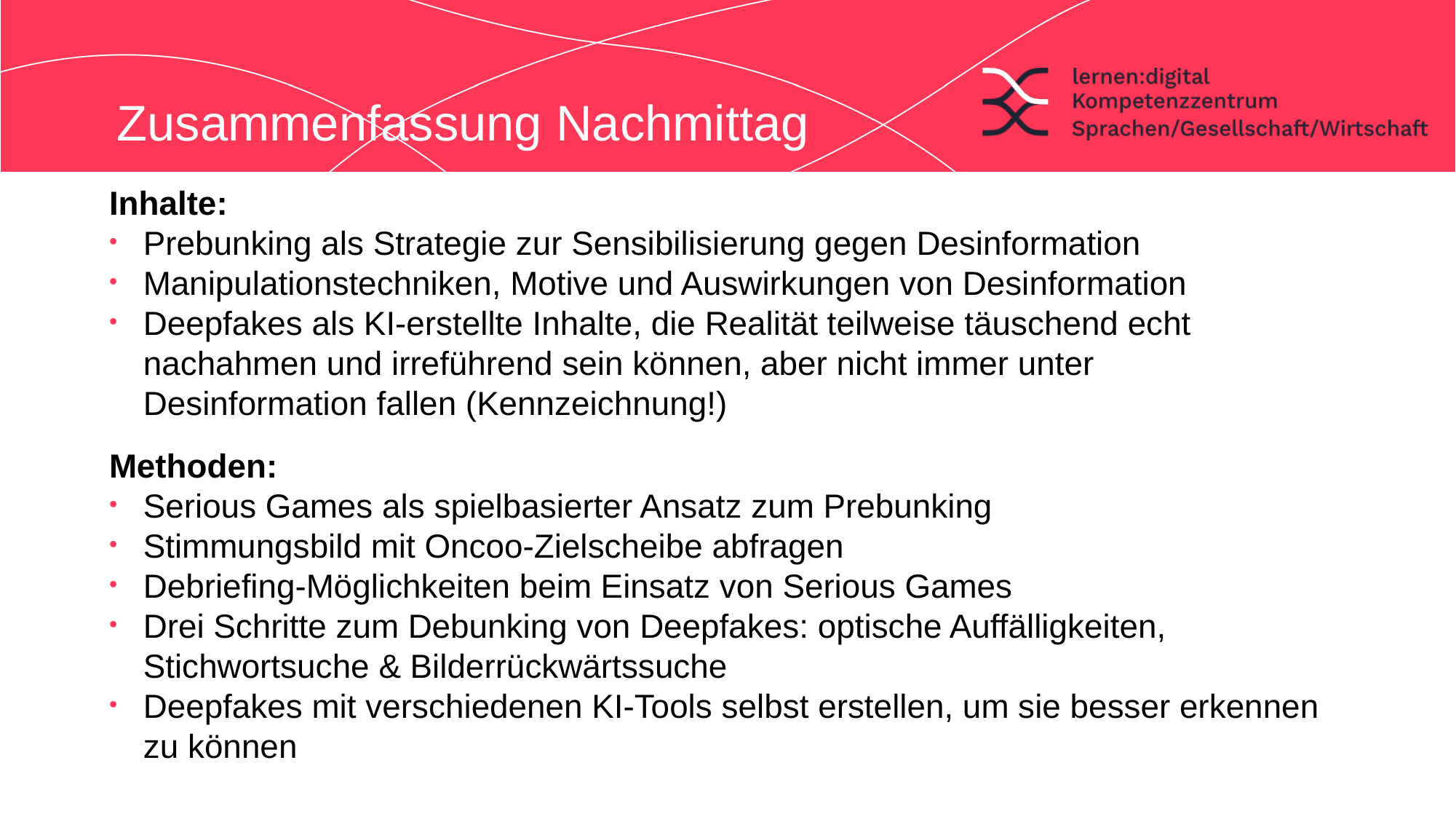

# Zusammenfassung Nachmittag
Inhalte:
Prebunking als Strategie zur Sensibilisierung gegen Desinformation
Manipulationstechniken, Motive und Auswirkungen von Desinformation
Deepfakes als KI-erstellte Inhalte, die Realität teilweise täuschend echt nachahmen und irreführend sein können, aber nicht immer unter Desinformation fallen (Kennzeichnung!)
Methoden:
Serious Games als spielbasierter Ansatz zum Prebunking
Stimmungsbild mit Oncoo-Zielscheibe abfragen
Debriefing-Möglichkeiten beim Einsatz von Serious Games
Drei Schritte zum Debunking von Deepfakes: optische Auffälligkeiten, Stichwortsuche & Bilderrückwärtssuche
Deepfakes mit verschiedenen KI-Tools selbst erstellen, um sie besser erkennen zu können